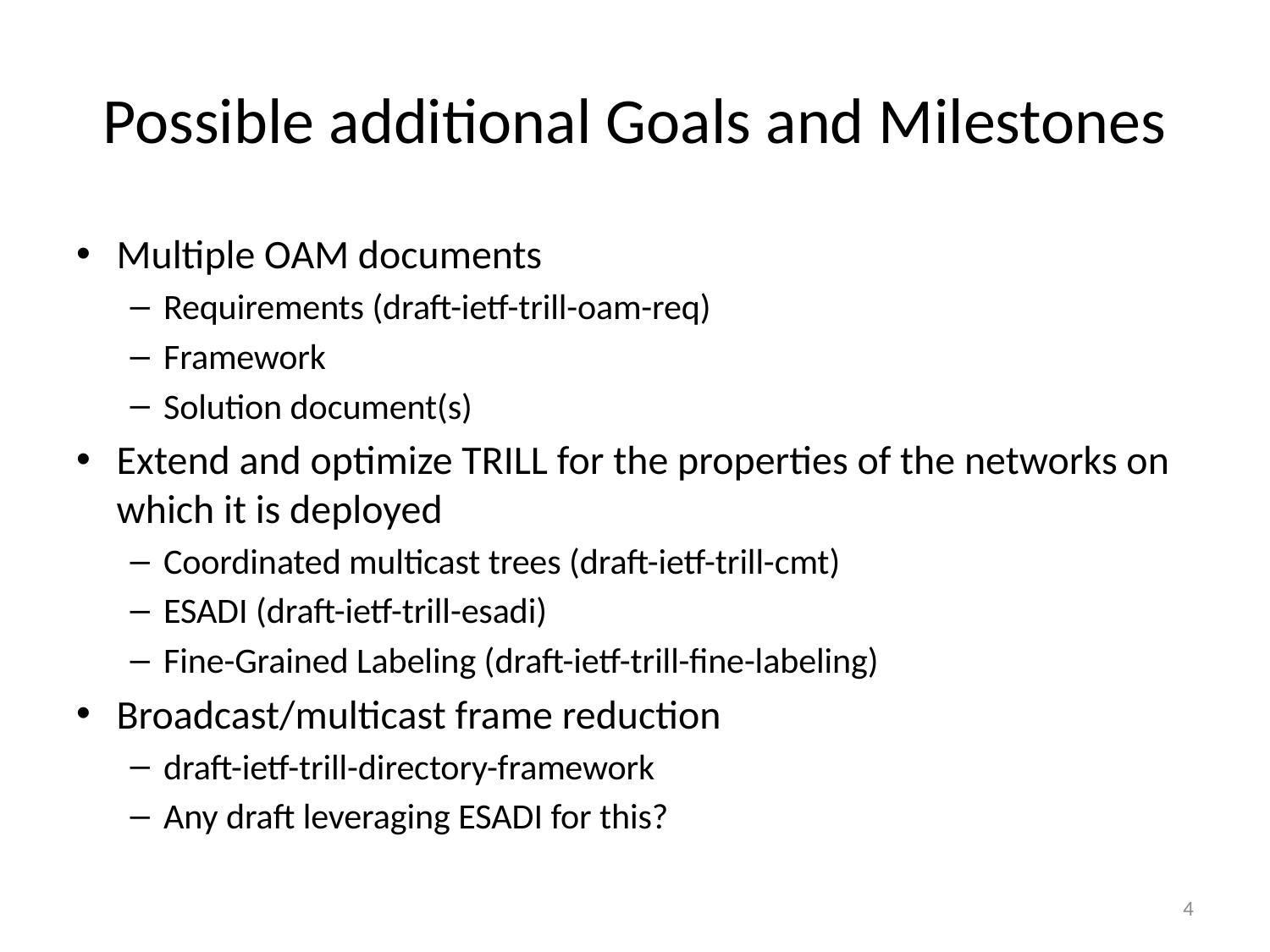

# Possible additional Goals and Milestones
Multiple OAM documents
Requirements (draft-ietf-trill-oam-req)
Framework
Solution document(s)
Extend and optimize TRILL for the properties of the networks on which it is deployed
Coordinated multicast trees (draft-ietf-trill-cmt)
ESADI (draft-ietf-trill-esadi)
Fine-Grained Labeling (draft-ietf-trill-fine-labeling)
Broadcast/multicast frame reduction
draft-ietf-trill-directory-framework
Any draft leveraging ESADI for this?

4